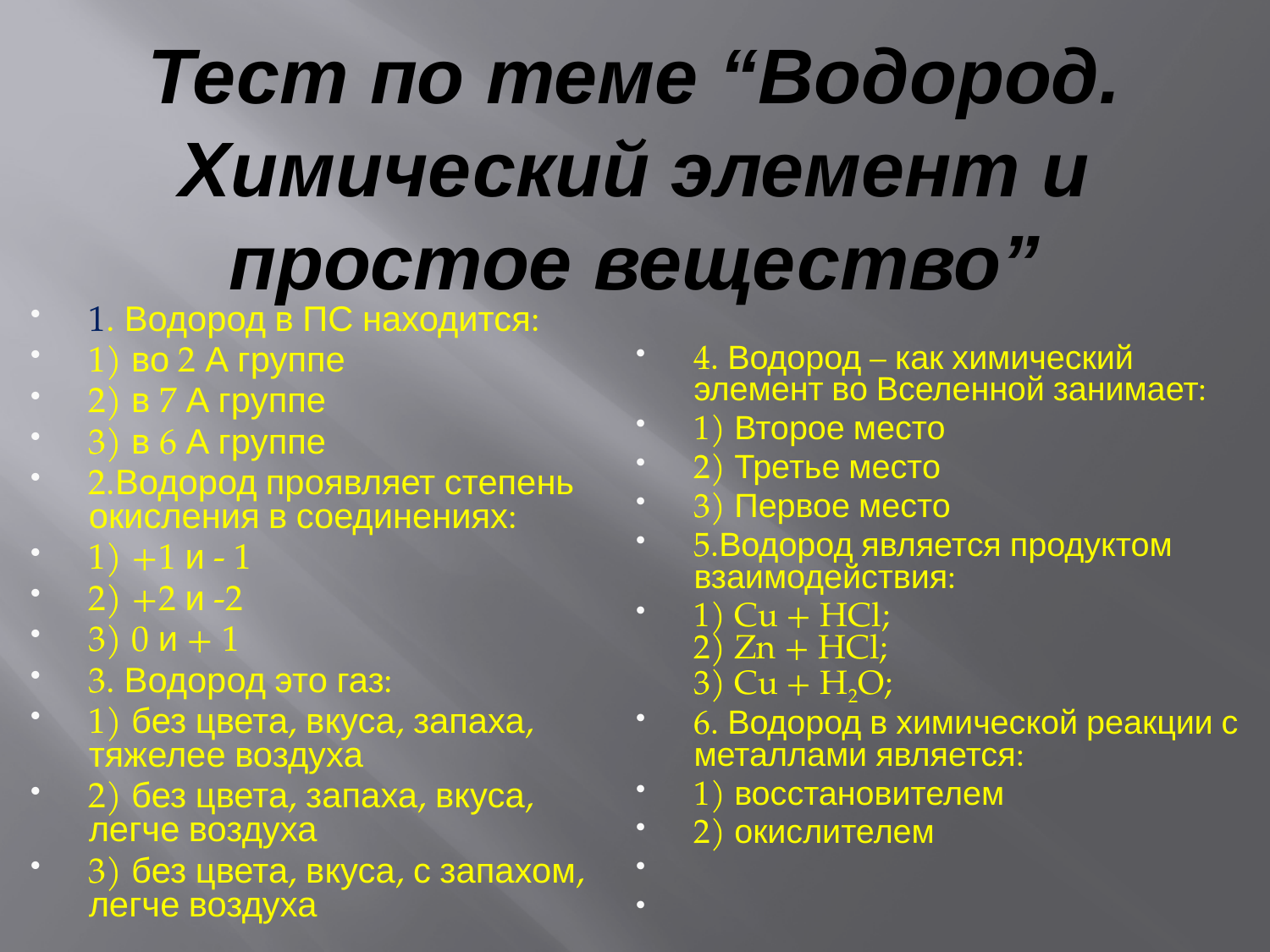

# Тест по теме “Водород. Химический элемент и простое вещество”

1. Водород в ПС находится:
1) во 2 А группе
2) в 7 А группе
3) в 6 А группе
2.Водород проявляет степень окисления в соединениях:
1) +1 и - 1
2) +2 и -2
3) 0 и + 1
3. Водород это газ:
1) без цвета, вкуса, запаха, тяжелее воздуха
2) без цвета, запаха, вкуса, легче воздуха
3) без цвета, вкуса, с запахом, легче воздуха

4. Водород – как химический элемент во Вселенной занимает:
1) Второе место
2) Третье место
3) Первое место
5.Водород является продуктом взаимодействия:
1) Cu + HCl; 
2) Zn + HCl; 
3) Cu + H2O;
6. Водород в химической реакции с металлами является:
1) восстановителем
2) окислителем